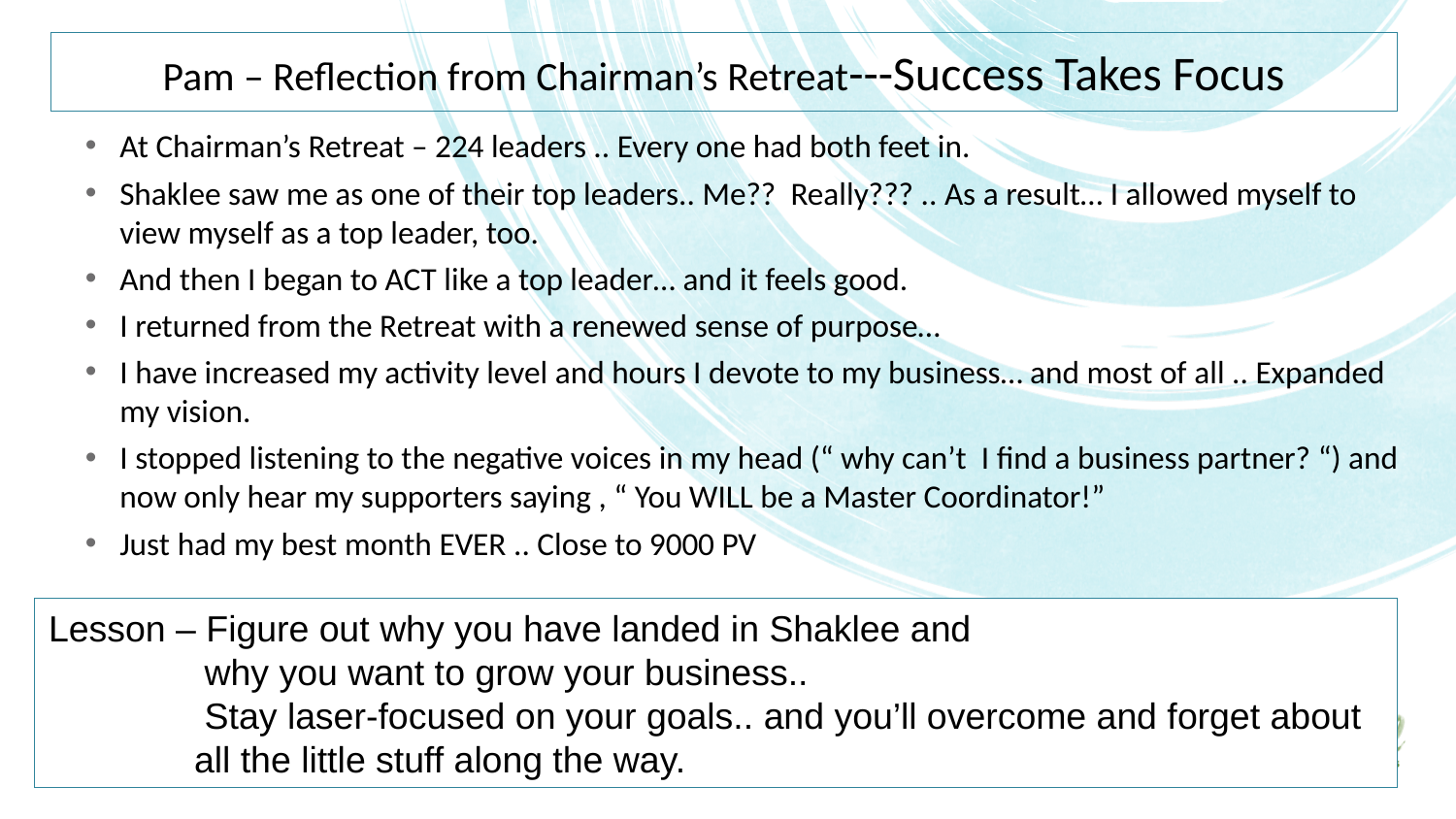

# Pam – Reflection from Chairman’s Retreat---Success Takes Focus
At Chairman’s Retreat – 224 leaders .. Every one had both feet in.
Shaklee saw me as one of their top leaders.. Me??  Really??? .. As a result… I allowed myself to view myself as a top leader, too.
And then I began to ACT like a top leader… and it feels good.
I returned from the Retreat with a renewed sense of purpose…
I have increased my activity level and hours I devote to my business… and most of all .. Expanded my vision.
I stopped listening to the negative voices in my head (“ why can’t  I find a business partner? “) and now only hear my supporters saying , “ You WILL be a Master Coordinator!”
Just had my best month EVER .. Close to 9000 PV

Lesson – Figure out why you have landed in Shaklee and
	 why you want to grow your business..
	 Stay laser-focused on your goals.. and you’ll overcome and forget about 	all the little stuff along the way.